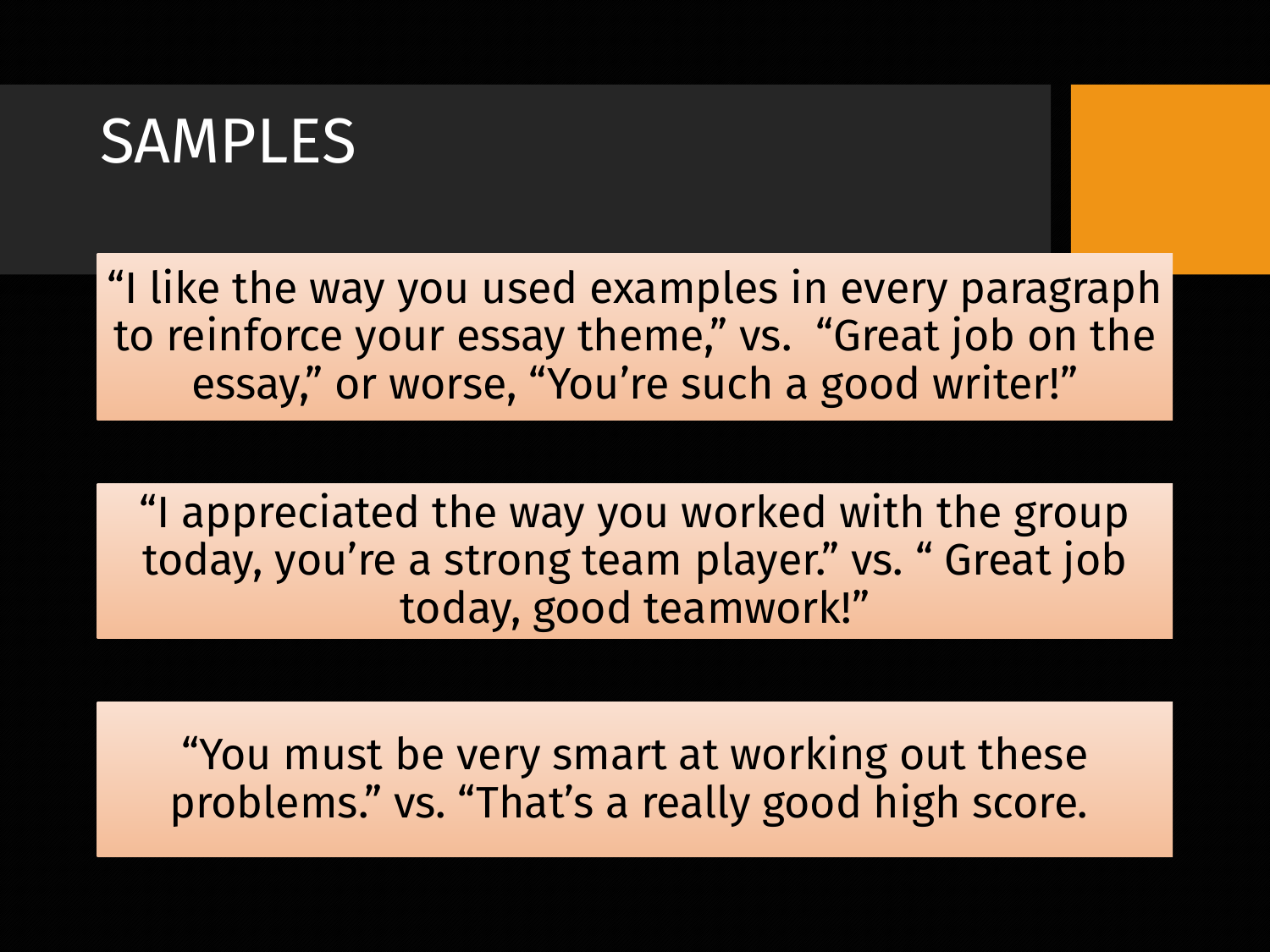

# SAMPLES
“I like the way you used examples in every paragraph to reinforce your essay theme,” vs.  “Great job on the essay,” or worse, “You’re such a good writer!”
“I appreciated the way you worked with the group today, you’re a strong team player.” vs. “ Great job today, good teamwork!”
“You must be very smart at working out these problems.” vs. “That’s a really good high score.